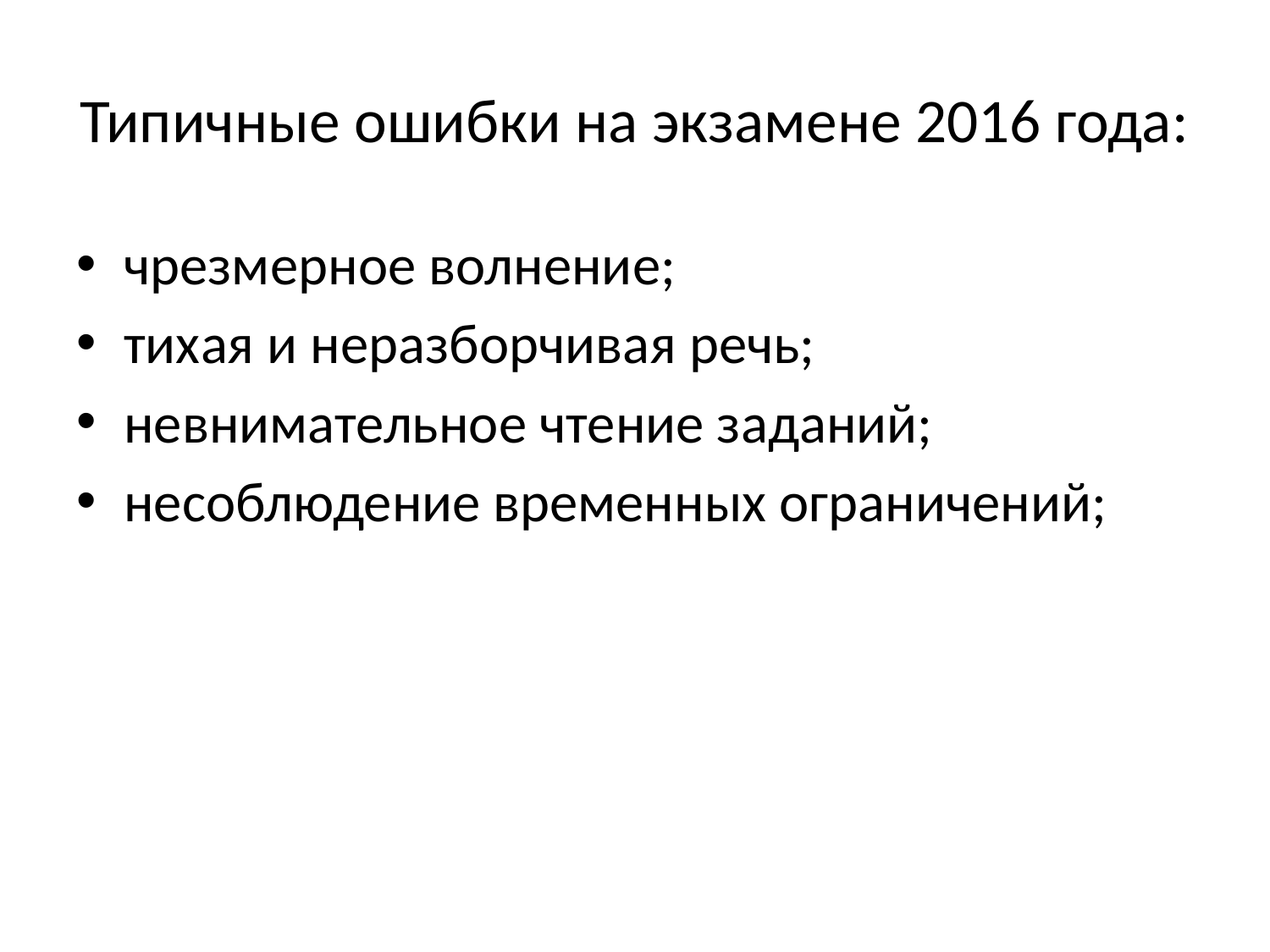

# Типичные ошибки на экзамене 2016 года:
чрезмерное волнение;
тихая и неразборчивая речь;
невнимательное чтение заданий;
несоблюдение временных ограничений;